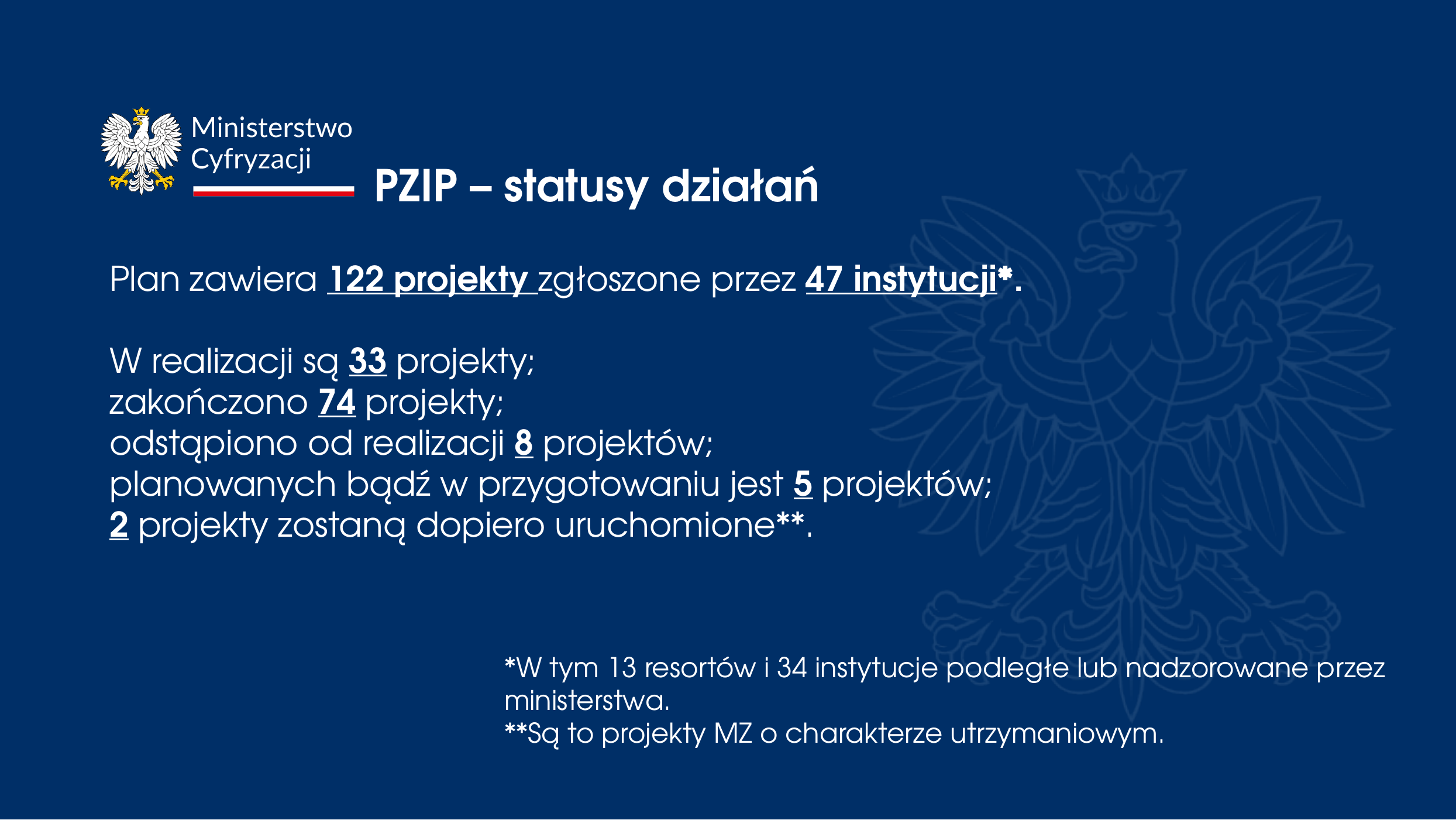

# PZIP – statusy działań
Plan zawiera 122 projekty zgłoszone przez 47 instytucji*.

W realizacji są 33 projekty;
zakończono 74 projekty;
odstąpiono od realizacji 8 projektów;
planowanych bądź w przygotowaniu jest 5 projektów;
2 projekty zostaną dopiero uruchomione**.
*W tym 13 resortów i 34 instytucje podległe lub nadzorowane przez ministerstwa.
**Są to projekty MZ o charakterze utrzymaniowym.